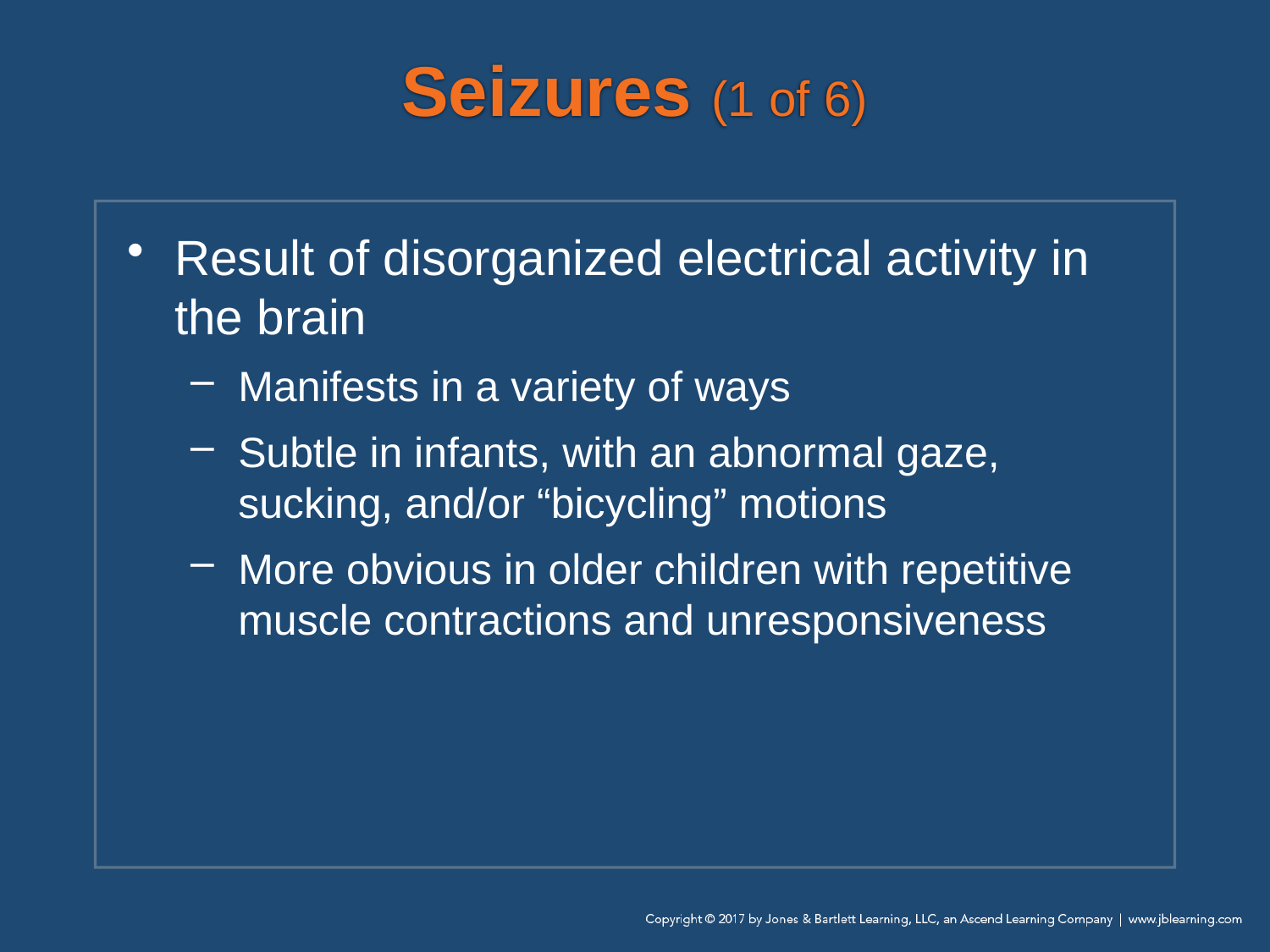

# Seizures (1 of 6)
Result of disorganized electrical activity in the brain
Manifests in a variety of ways
Subtle in infants, with an abnormal gaze, sucking, and/or “bicycling” motions
More obvious in older children with repetitive muscle contractions and unresponsiveness